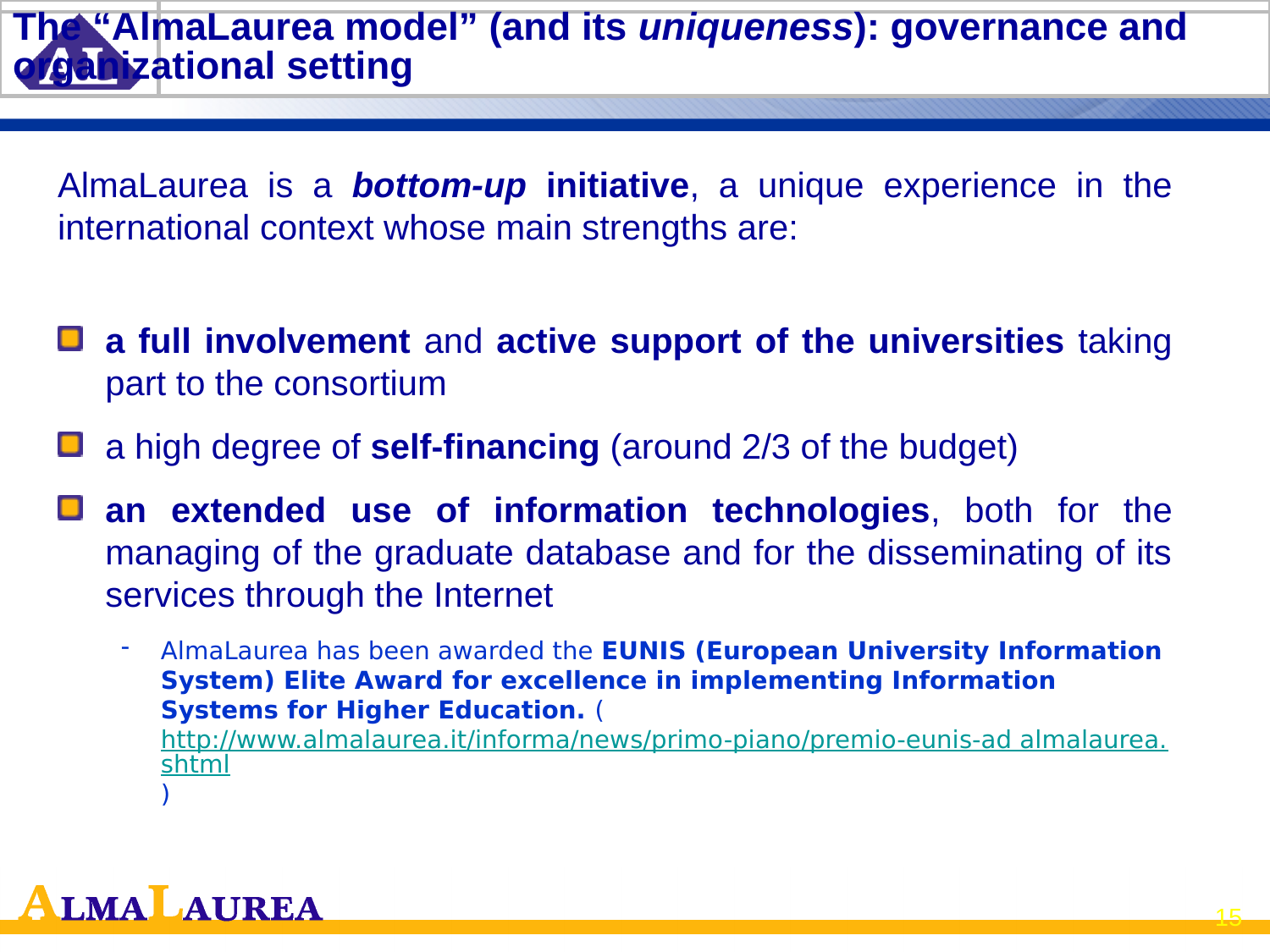

# The “AlmaLaurea model” (and its uniqueness): governance and organizational setting
AlmaLaurea is a bottom-up initiative, a unique experience in the international context whose main strengths are:

a full involvement and active support of the universities taking part to the consortium
a high degree of self-financing (around 2/3 of the budget)
an extended use of information technologies, both for the managing of the graduate database and for the disseminating of its services through the Internet
AlmaLaurea has been awarded the EUNIS (European University Information System) Elite Award for excellence in implementing Information Systems for Higher Education. (http://www.almalaurea.it/informa/news/primo-piano/premio-eunis-ad almalaurea.shtml)

15